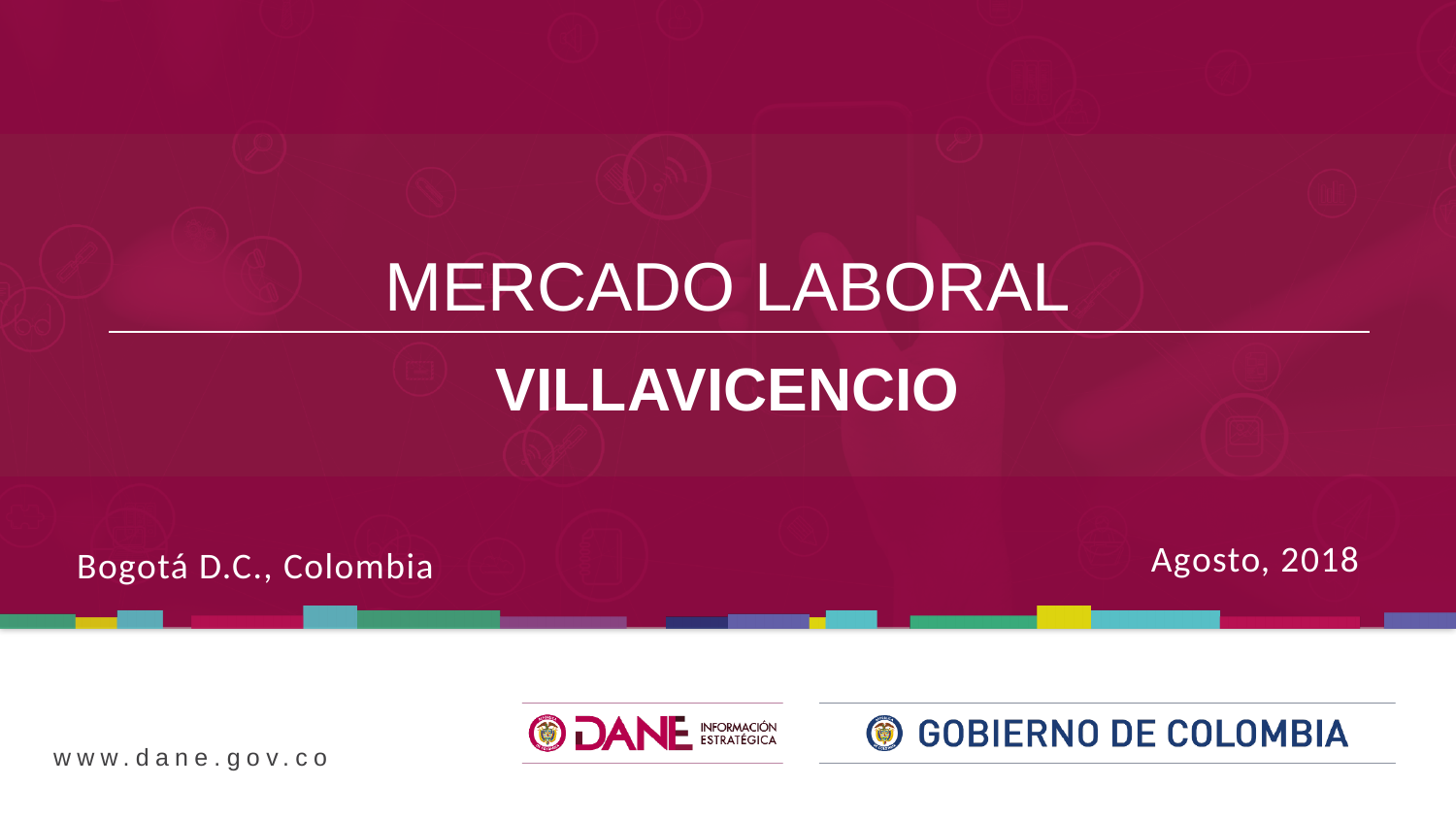

MERCADO LABORAL
VILLAVICENCIO
Bogotá D.C., Colombia
Agosto, 2018